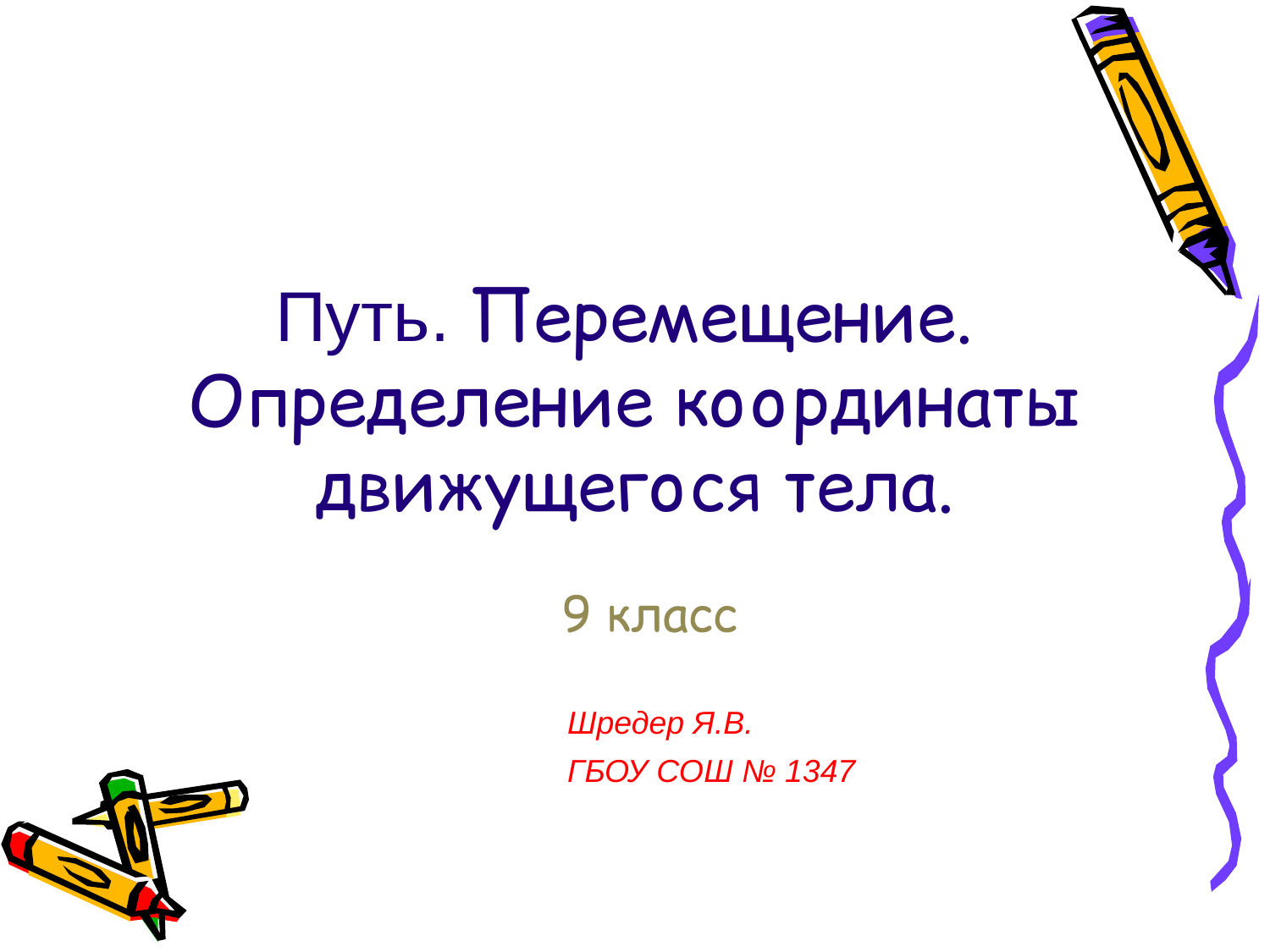

Путь. Перемещение.
Определение координаты движущегося тела.
9 класс
Шредер Я.В.
ГБОУ СОШ № 1347